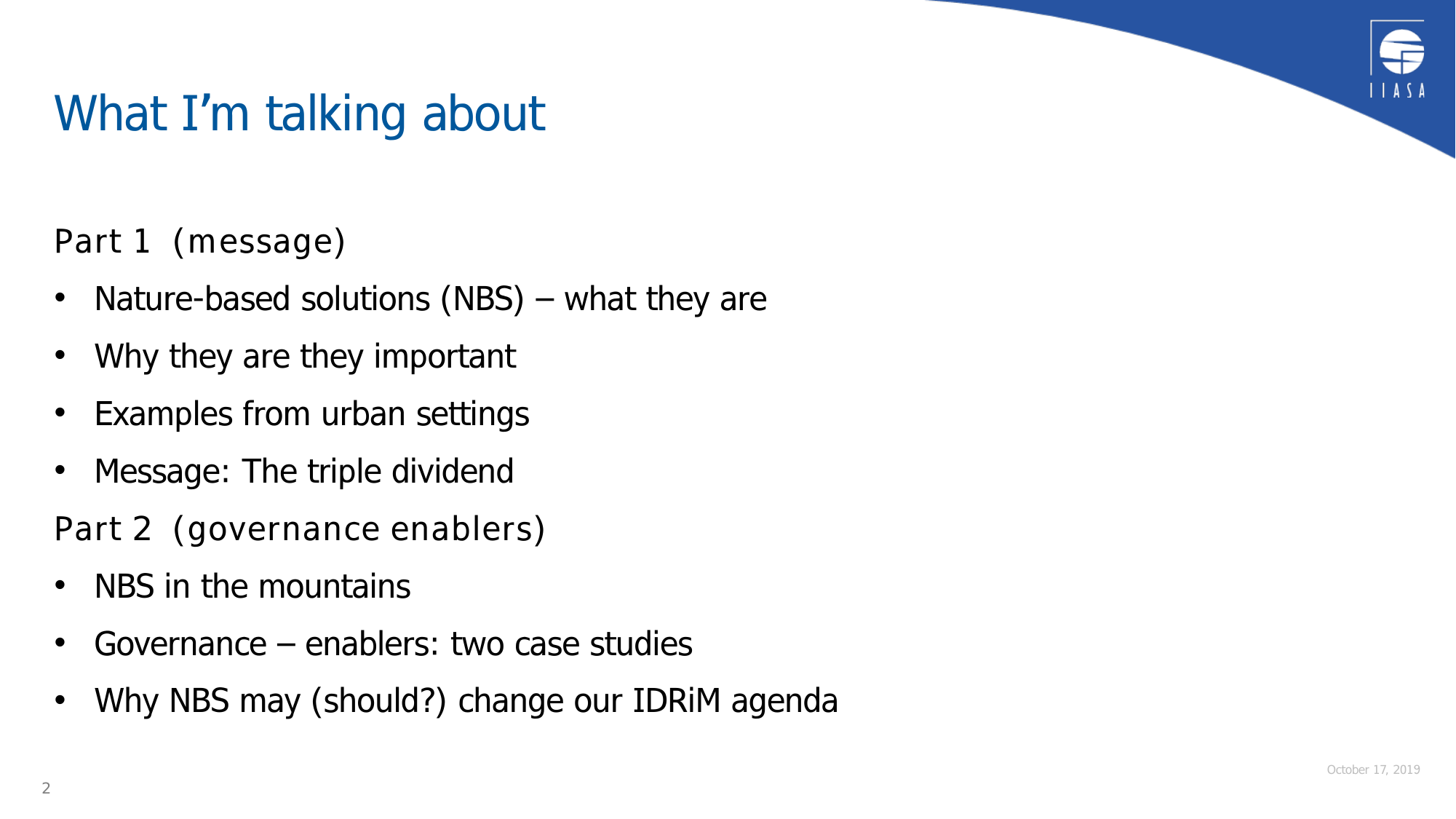

# What I’m talking about
Part 1  (message)
Nature-based solutions (NBS) – what they are
Why they are they important
Examples from urban settings
Message: The triple dividend
Part 2  (governance enablers)
NBS in the mountains
Governance – enablers: two case studies
Why NBS may (should?) change our IDRiM agenda

2
October 17, 2019